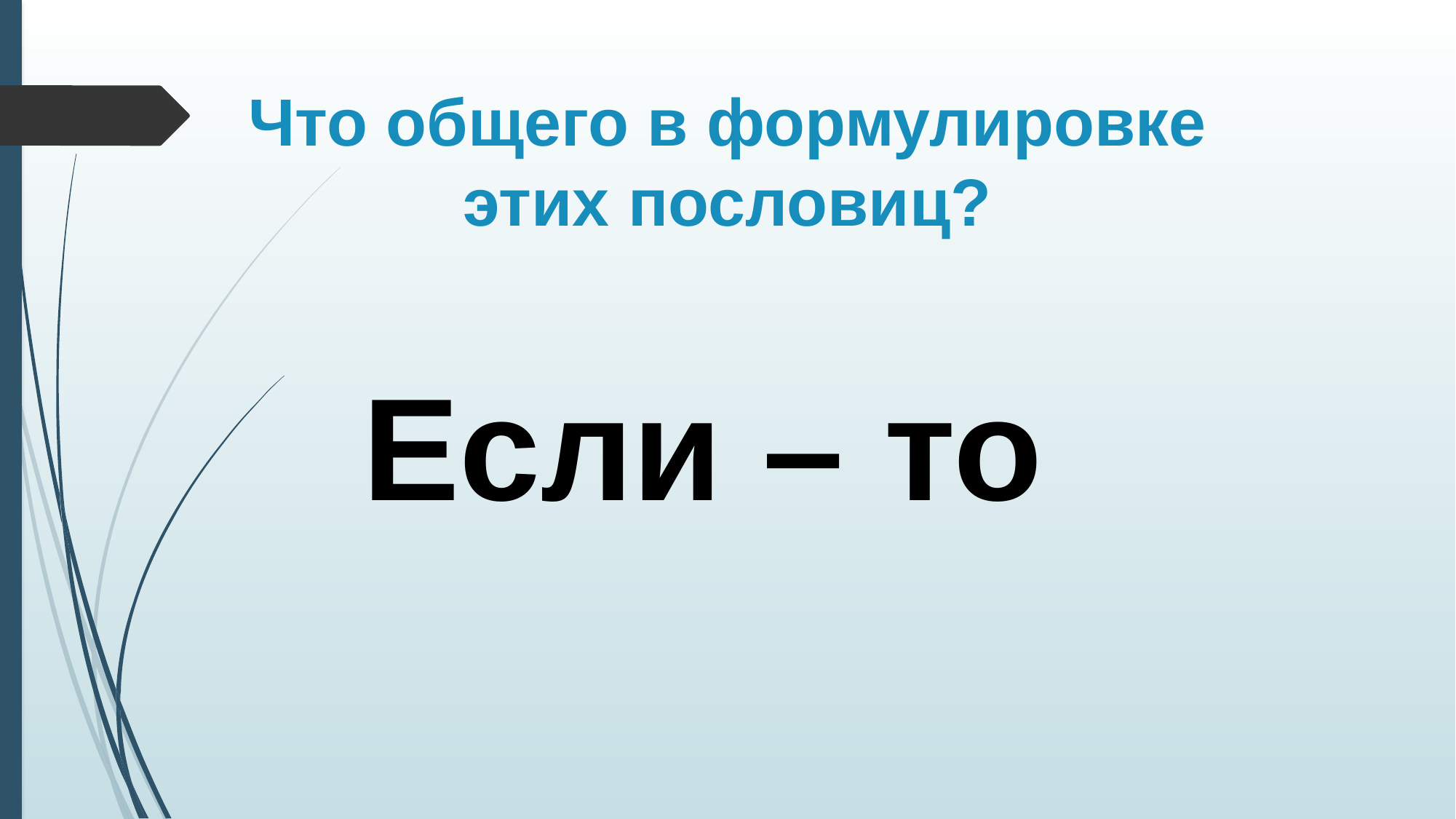

Что общего в формулировке этих пословиц?

Если – то